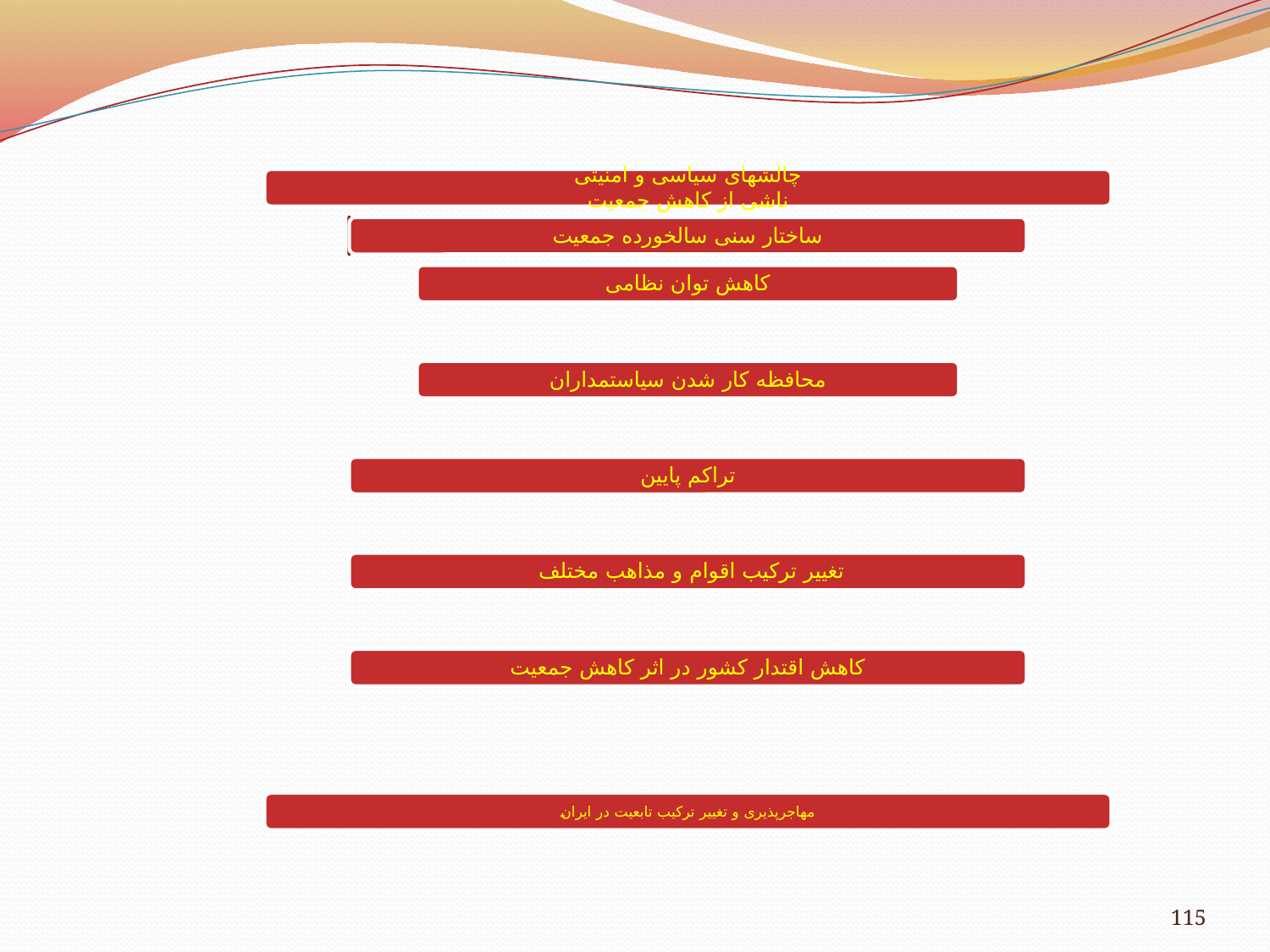

#
چالشهای سیاسی و امنیتی
ناشی از کاهش جمعیت
ساختار سنی سالخورده جمعیت
تراکم پایین
تغییر ترکیب اقوام و مذاهب مختلف
کاهش اقتدار کشور در اثر کاهش جمعیت
کاهش توان نظامی
محافظه کار شدن سیاستمداران
مهاجرپذیری و تغییر ترکیب تابعیت در ایران

115